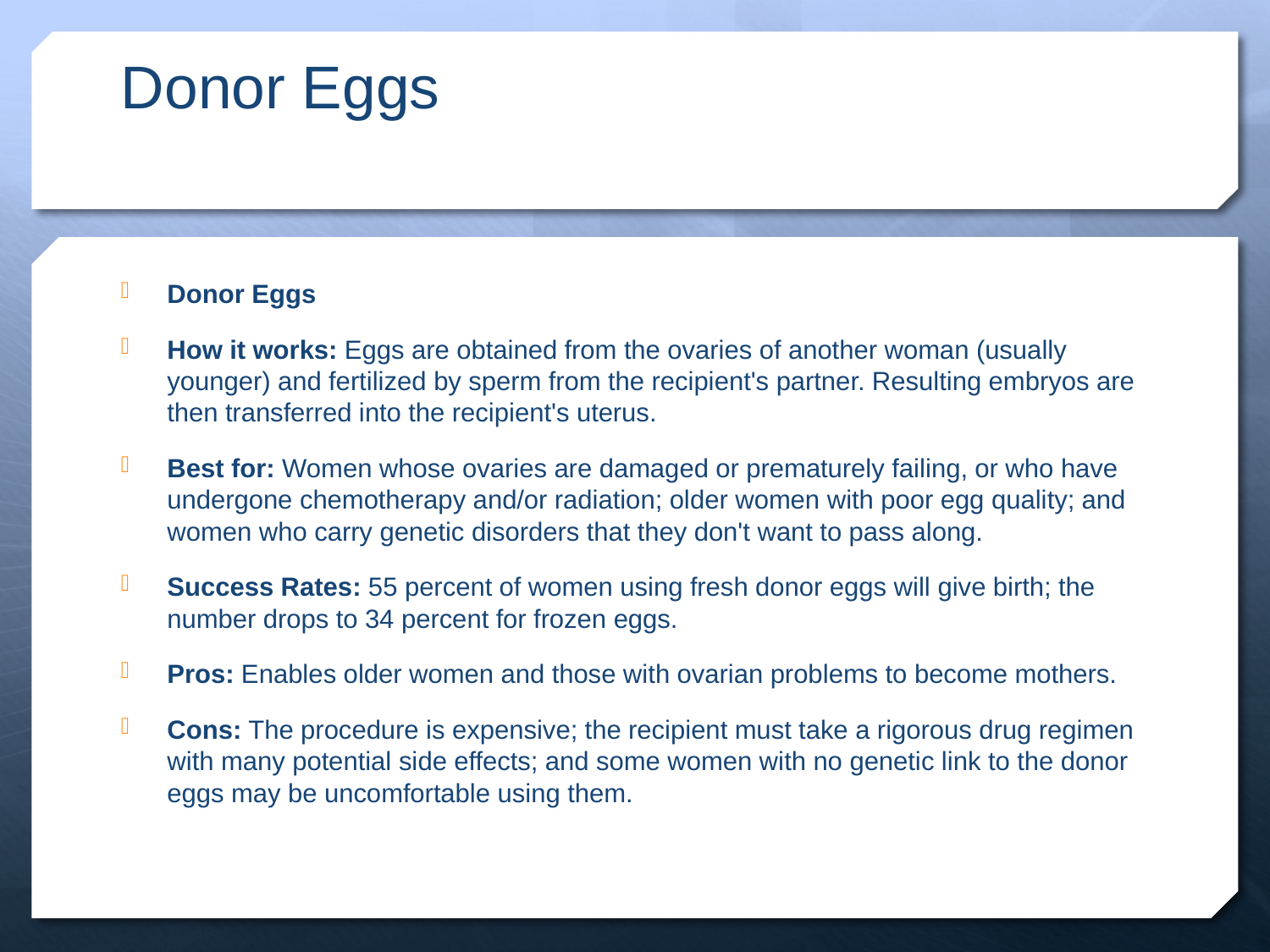

# Donor Eggs
Donor Eggs
How it works: Eggs are obtained from the ovaries of another woman (usually younger) and fertilized by sperm from the recipient's partner. Resulting embryos are then transferred into the recipient's uterus.
Best for: Women whose ovaries are damaged or prematurely failing, or who have undergone chemotherapy and/or radiation; older women with poor egg quality; and women who carry genetic disorders that they don't want to pass along.
Success Rates: 55 percent of women using fresh donor eggs will give birth; the number drops to 34 percent for frozen eggs.
Pros: Enables older women and those with ovarian problems to become mothers.
Cons: The procedure is expensive; the recipient must take a rigorous drug regimen with many potential side effects; and some women with no genetic link to the donor eggs may be uncomfortable using them.